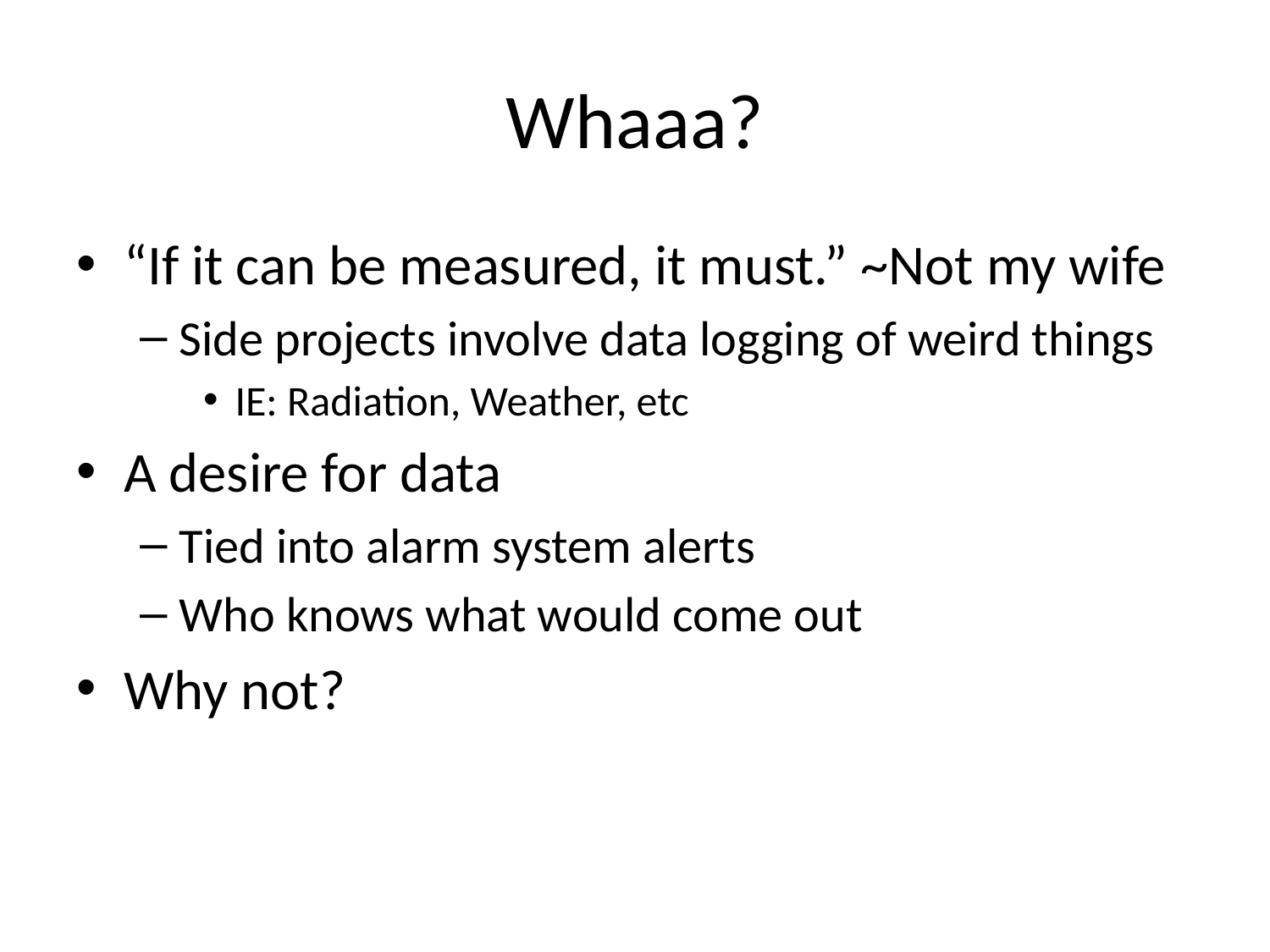

# Whaaa?
“If it can be measured, it must.” ~Not my wife
Side projects involve data logging of weird things
IE: Radiation, Weather, etc
A desire for data
Tied into alarm system alerts
Who knows what would come out
Why not?